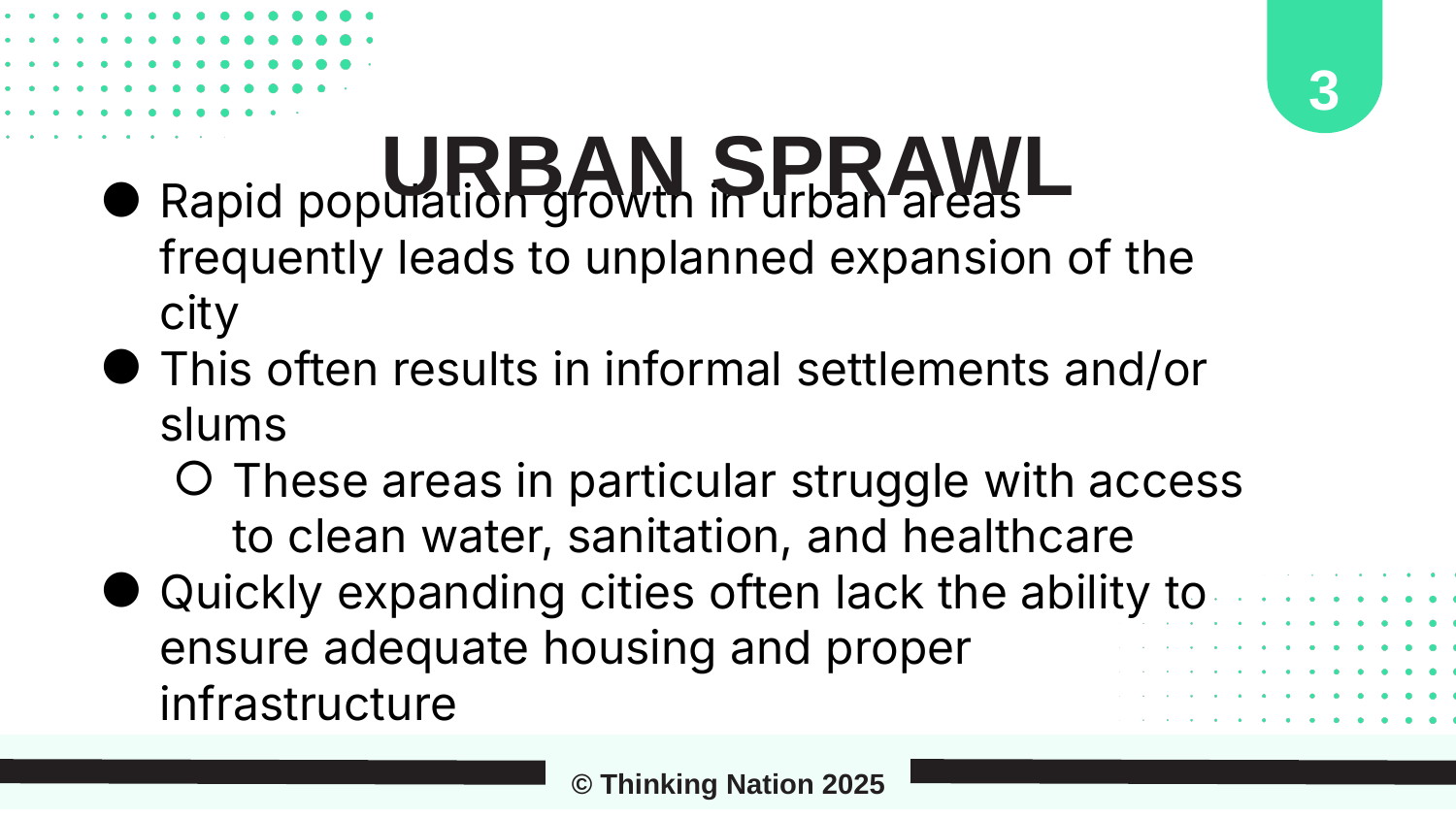

3
URBAN SPRAWL
Rapid population growth in urban areas frequently leads to unplanned expansion of the city
This often results in informal settlements and/or slums
These areas in particular struggle with access to clean water, sanitation, and healthcare
Quickly expanding cities often lack the ability to ensure adequate housing and proper infrastructure

© Thinking Nation 2025